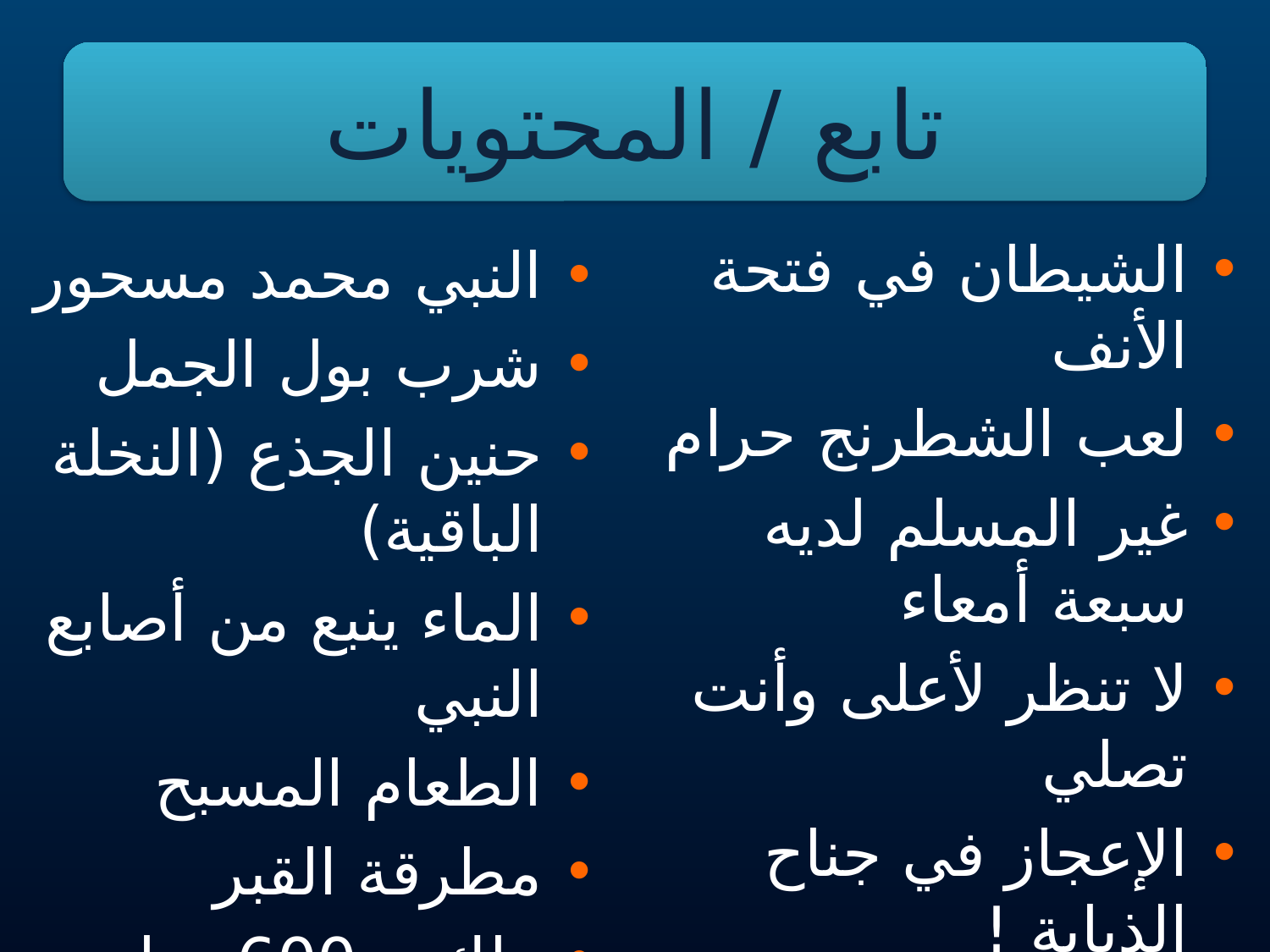

#
تابع / المحتويات
الشيطان في فتحة الأنف
لعب الشطرنج حرام
غير المسلم لديه سبعة أمعاء
لا تنظر لأعلى وأنت تصلي
الإعجاز في جناح الذبابة !
هل نسي النبي محمد القرآن ؟
غروب الشمس في عين حمئة

النبي محمد مسحور
شرب بول الجمل
حنين الجذع (النخلة الباقية)
الماء ينبع من أصابع النبي
الطعام المسبح
مطرقة القبر
ملك بـ 600 جناح